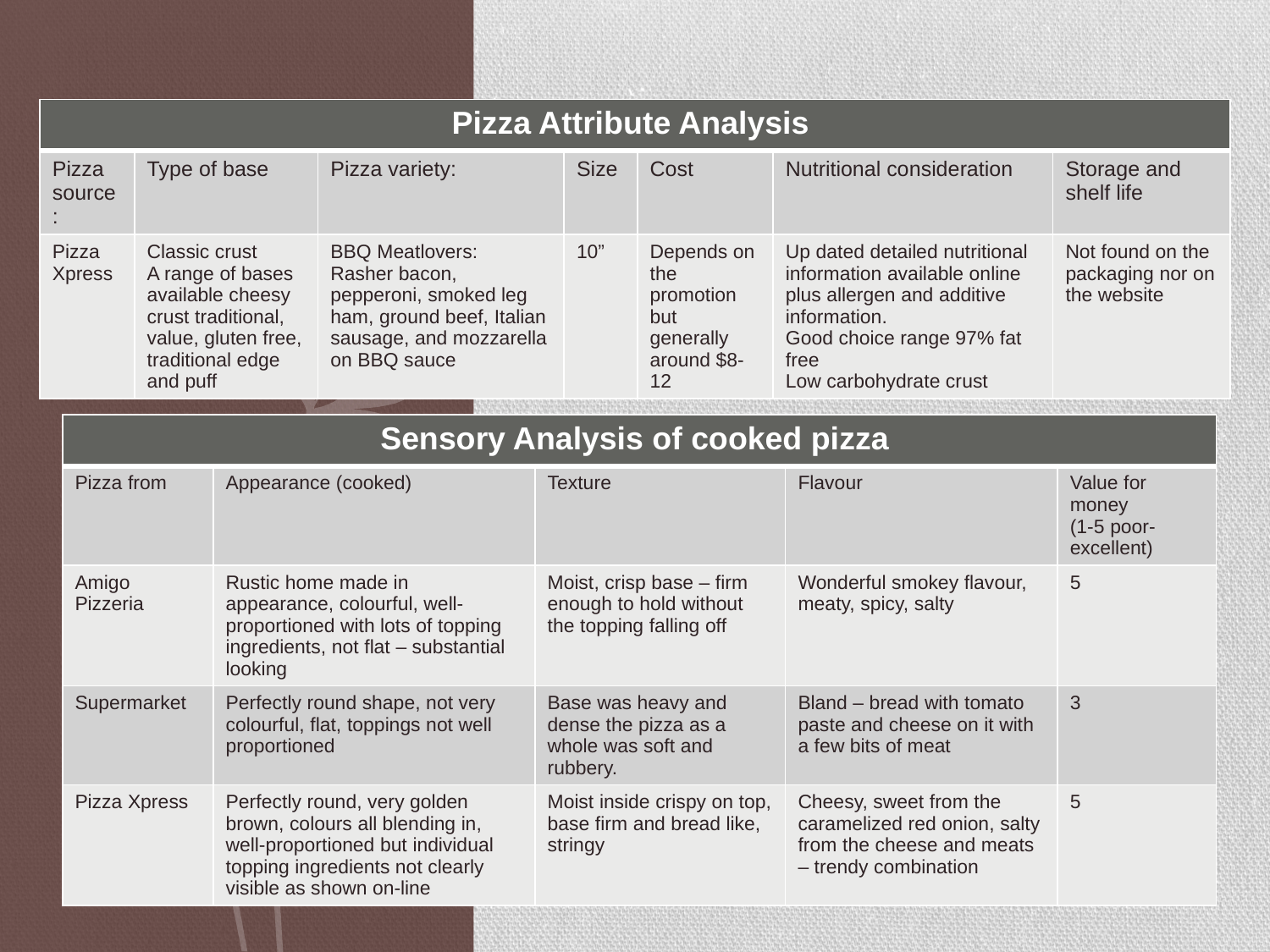

| Pizza Attribute Analysis |  |  |  |  |  |  |
| --- | --- | --- | --- | --- | --- | --- |
| Pizza source: | Type of base | Pizza variety: | Size | Cost | Nutritional consideration | Storage and shelf life |
| Pizza Xpress | Classic crust A range of bases available cheesy crust traditional, value, gluten free, traditional edge and puff | BBQ Meatlovers: Rasher bacon, pepperoni, smoked leg ham, ground beef, Italian sausage, and mozzarella on BBQ sauce | 10” | Depends on the promotion but generally around $8-12 | Up dated detailed nutritional information available online plus allergen and additive information. Good choice range 97% fat free Low carbohydrate crust | Not found on the packaging nor on the website |
| Sensory Analysis of cooked pizza |  |  |  |  |
| --- | --- | --- | --- | --- |
| Pizza from | Appearance (cooked) | Texture | Flavour | Value for money (1-5 poor- excellent) |
| Amigo Pizzeria | Rustic home made in appearance, colourful, well-proportioned with lots of topping ingredients, not flat – substantial looking | Moist, crisp base – firm enough to hold without the topping falling off | Wonderful smokey flavour, meaty, spicy, salty | 5 |
| Supermarket | Perfectly round shape, not very colourful, flat, toppings not well proportioned | Base was heavy and dense the pizza as a whole was soft and rubbery. | Bland – bread with tomato paste and cheese on it with a few bits of meat | 3 |
| Pizza Xpress | Perfectly round, very golden brown, colours all blending in, well-proportioned but individual topping ingredients not clearly visible as shown on-line | Moist inside crispy on top, base firm and bread like, stringy | Cheesy, sweet from the caramelized red onion, salty from the cheese and meats – trendy combination | 5 |